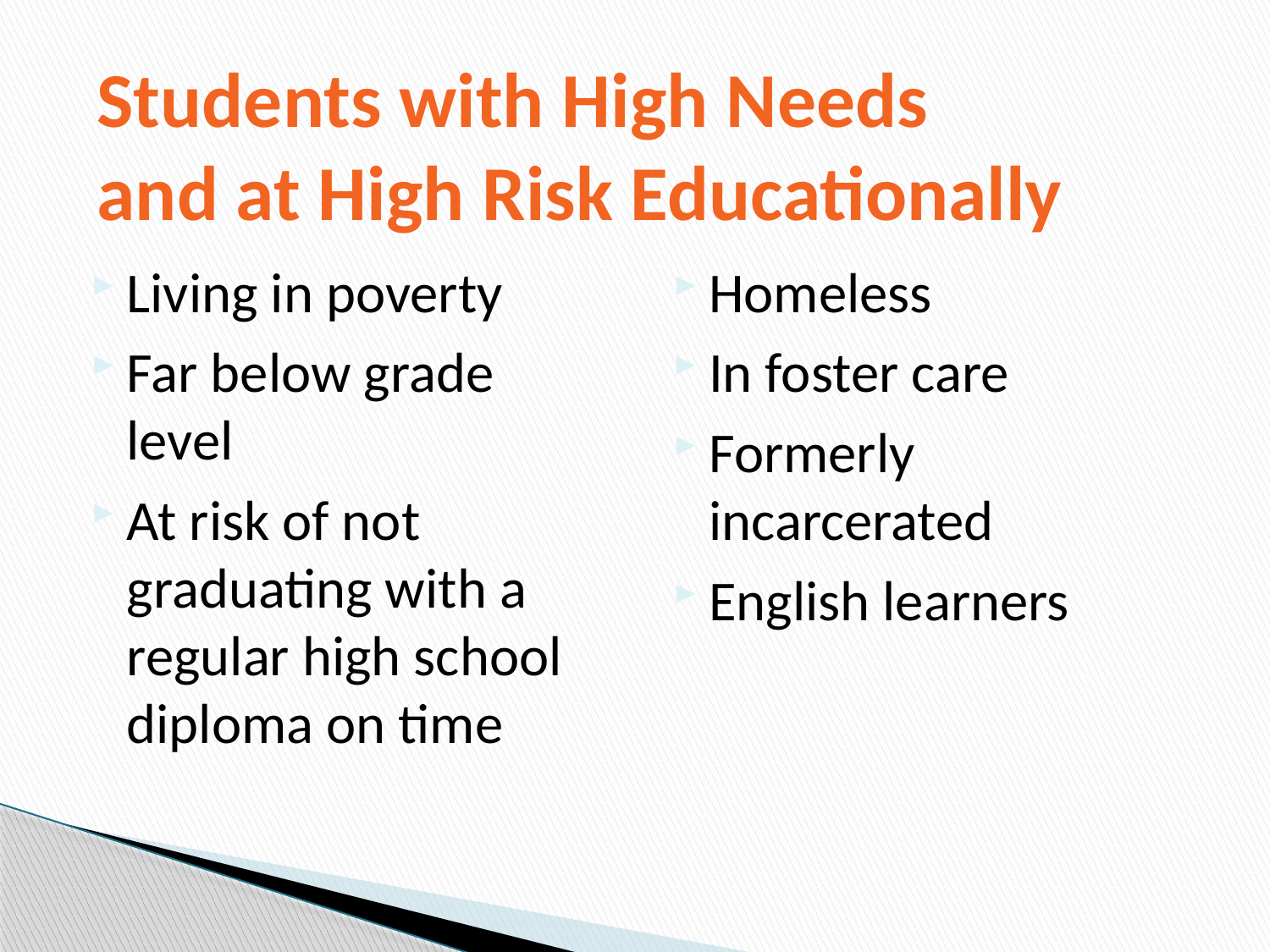

# Students with High Needs and at High Risk Educationally
Living in poverty
Far below grade level
At risk of not graduating with a regular high school diploma on time
Homeless
In foster care
Formerly incarcerated
English learners